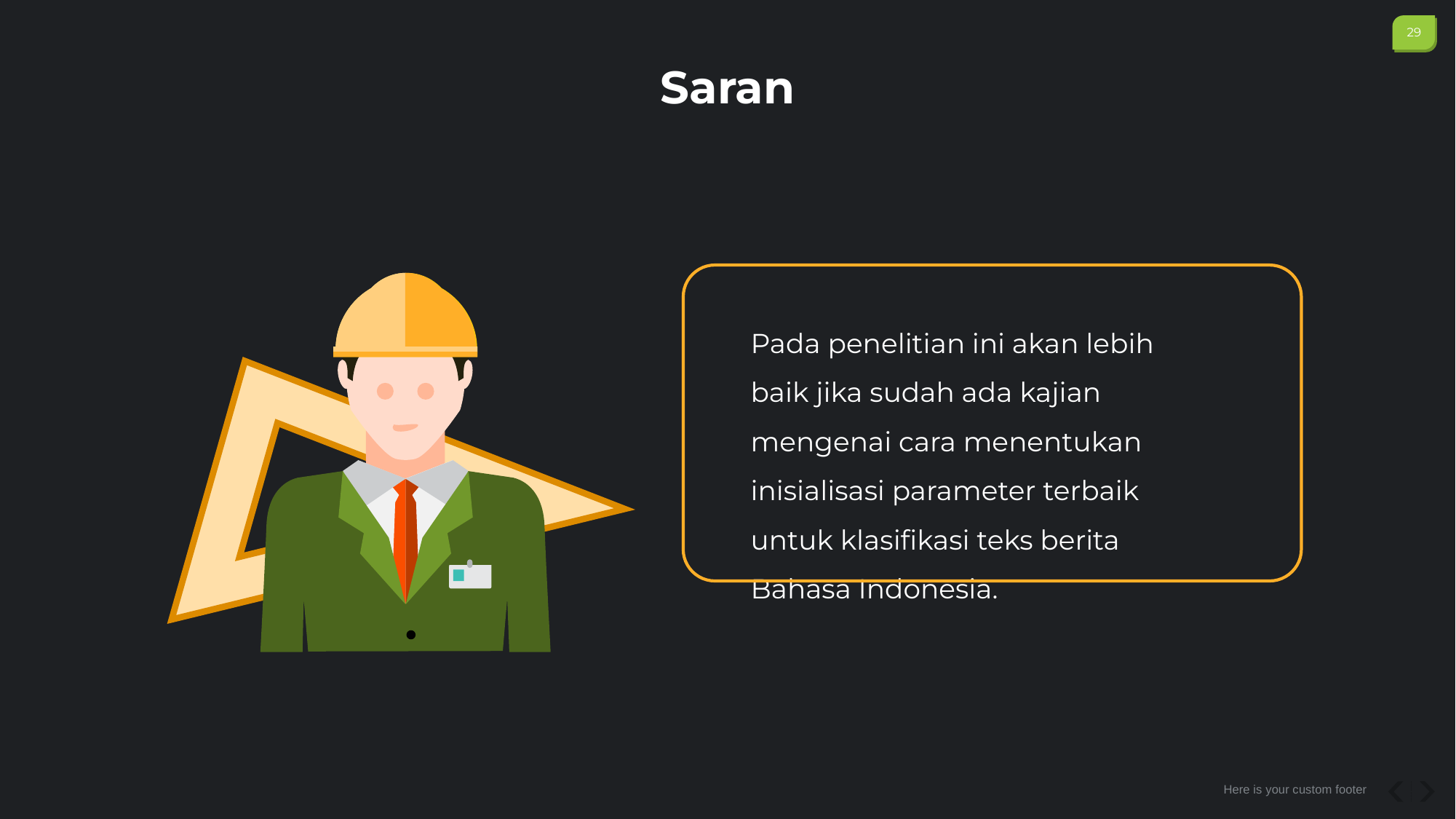

Saran

Pada penelitian ini akan lebih baik jika sudah ada kajian mengenai cara menentukan inisialisasi parameter terbaik untuk klasifikasi teks berita Bahasa Indonesia.
Here is your custom footer